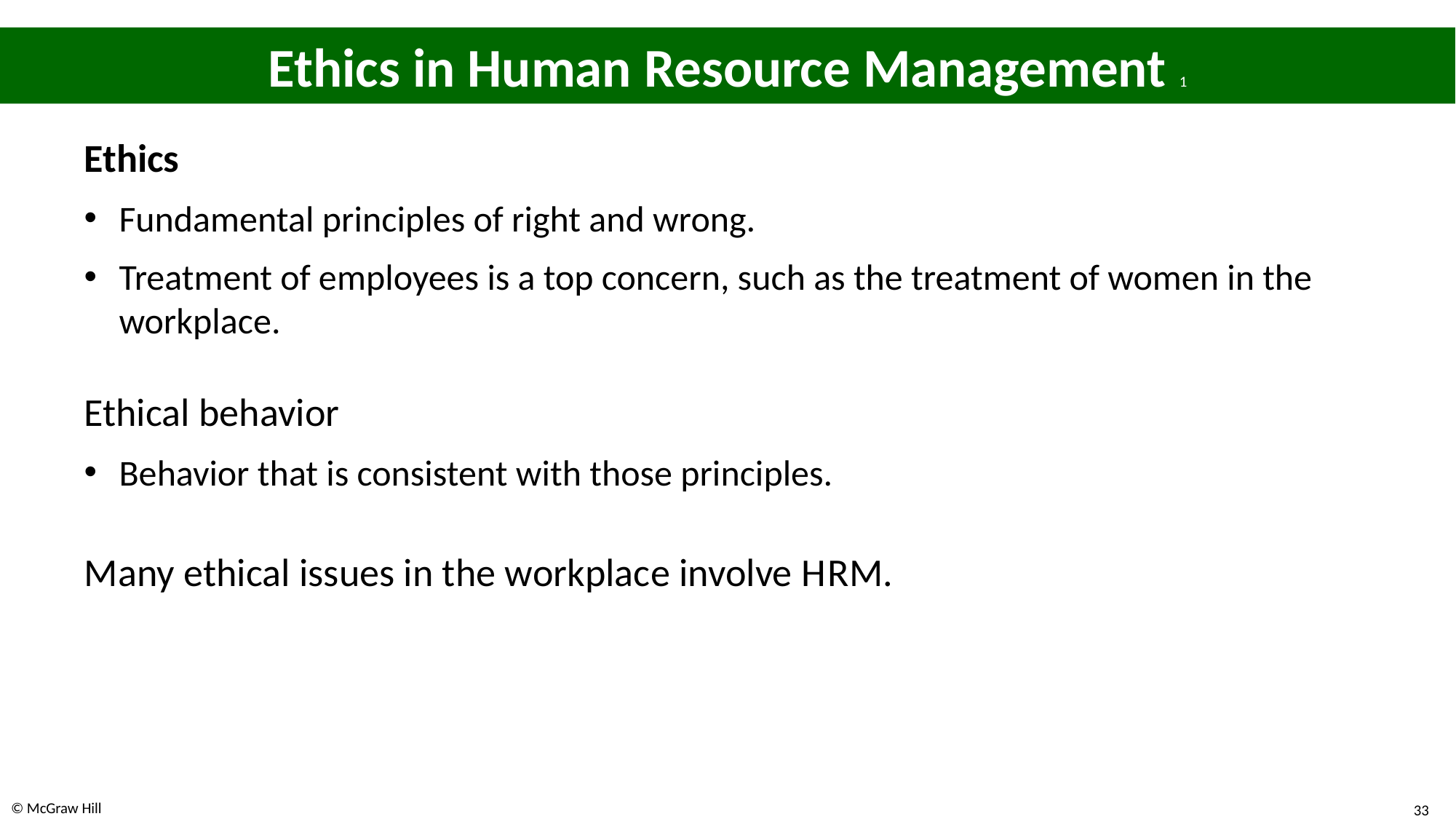

# Ethics in Human Resource Management 1
Ethics
Fundamental principles of right and wrong.
Treatment of employees is a top concern, such as the treatment of women in the workplace.
Ethical behavior
Behavior that is consistent with those principles.
Many ethical issues in the workplace involve H R M.